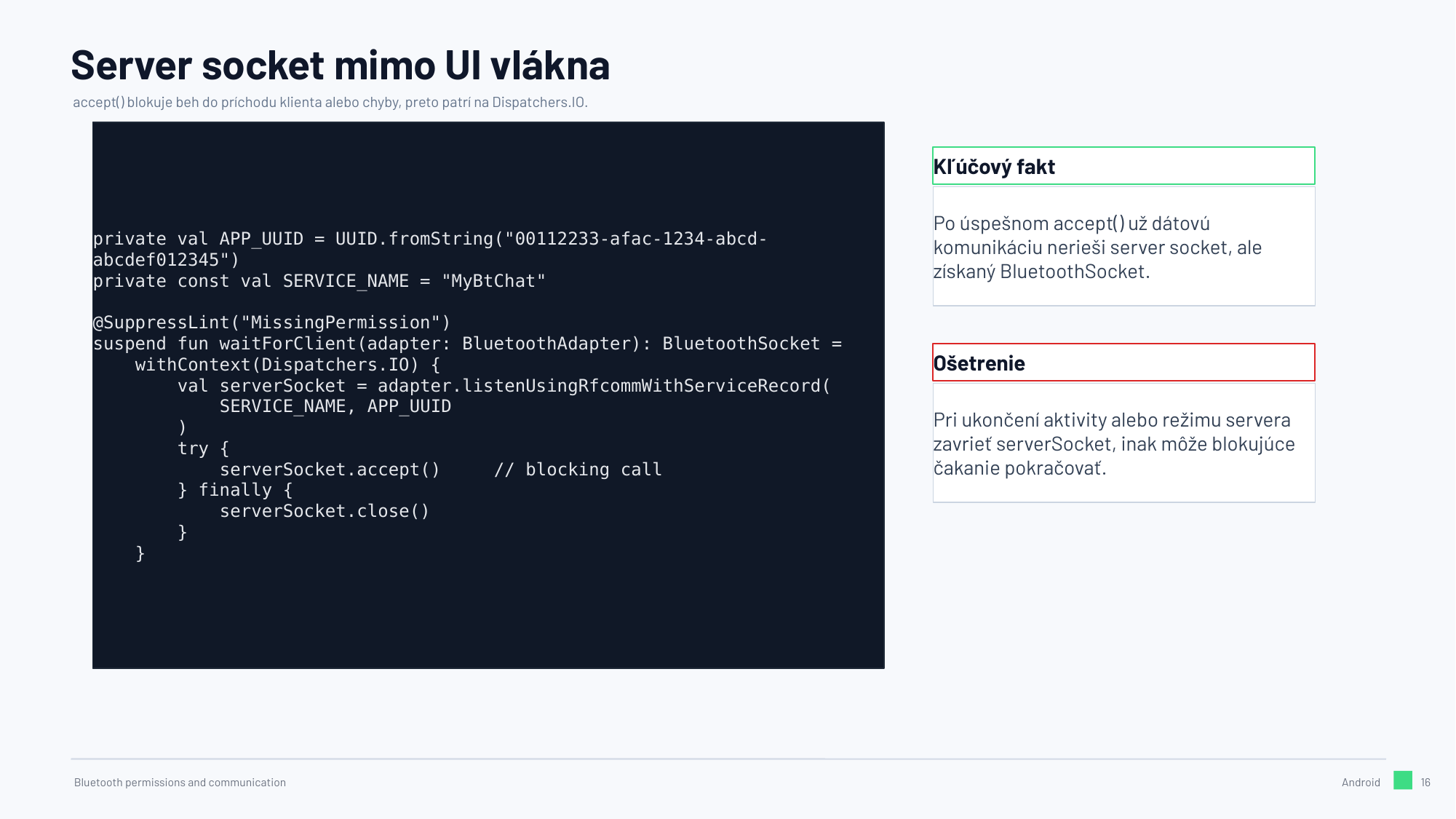

Server socket mimo UI vlákna
accept() blokuje beh do príchodu klienta alebo chyby, preto patrí na Dispatchers.IO.
private val APP_UUID = UUID.fromString("00112233-afac-1234-abcd-abcdef012345")
private const val SERVICE_NAME = "MyBtChat"

@SuppressLint("MissingPermission")
suspend fun waitForClient(adapter: BluetoothAdapter): BluetoothSocket =
    withContext(Dispatchers.IO) {
        val serverSocket = adapter.listenUsingRfcommWithServiceRecord(
            SERVICE_NAME, APP_UUID
        )
        try {
            serverSocket.accept()     // blocking call
        } finally {
            serverSocket.close()
        }
    }
Kľúčový fakt
Po úspešnom accept() už dátovú komunikáciu nerieši server socket, ale získaný BluetoothSocket.
Ošetrenie
Pri ukončení aktivity alebo režimu servera zavrieť serverSocket, inak môže blokujúce čakanie pokračovať.
16